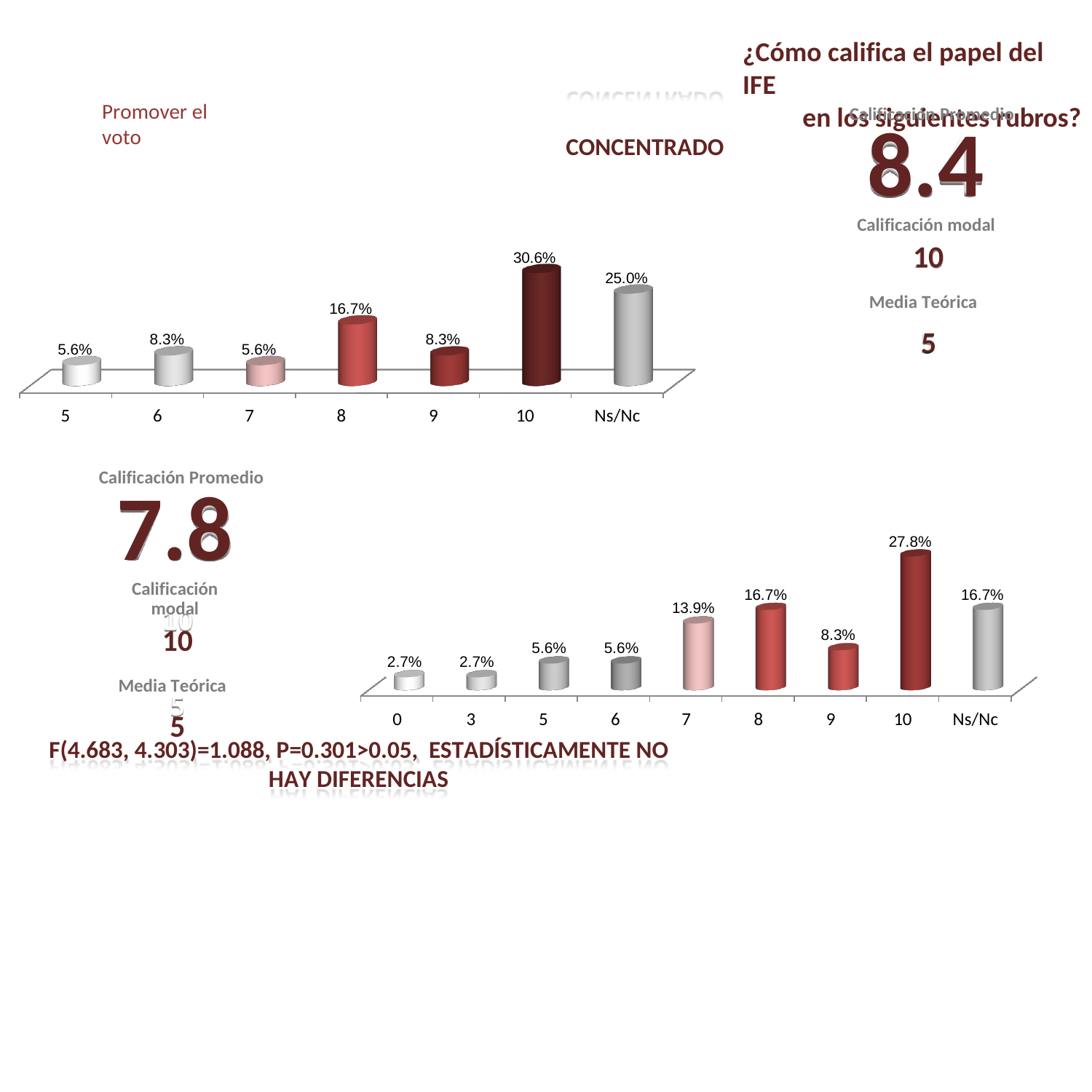

¿Cómo califica el papel del IFE
en los siguientes rubros?
CONCENTRADO

Promover el voto
Calificación Promedio
8.4
Calificación modal

10

Media Teórica
30.6%
25.0%
16.7%

5
8.3%
8.3%
5.6%
5.6%

5
6
7
8
9
10
Ns/Nc

Calificación Promedio
7.8
Calificación modal
10

Media Teórica

5

27.8%
16.7%
16.7%

13.9%
8.3%
5.6%
5.6%
2.7%
2.7%

0	3	5	6
7
8
9
10
Ns/Nc
F(4.683, 4.303)=1.088, P=0.301>0.05,  ESTADÍSTICAMENTE NO
HAY DIFERENCIAS